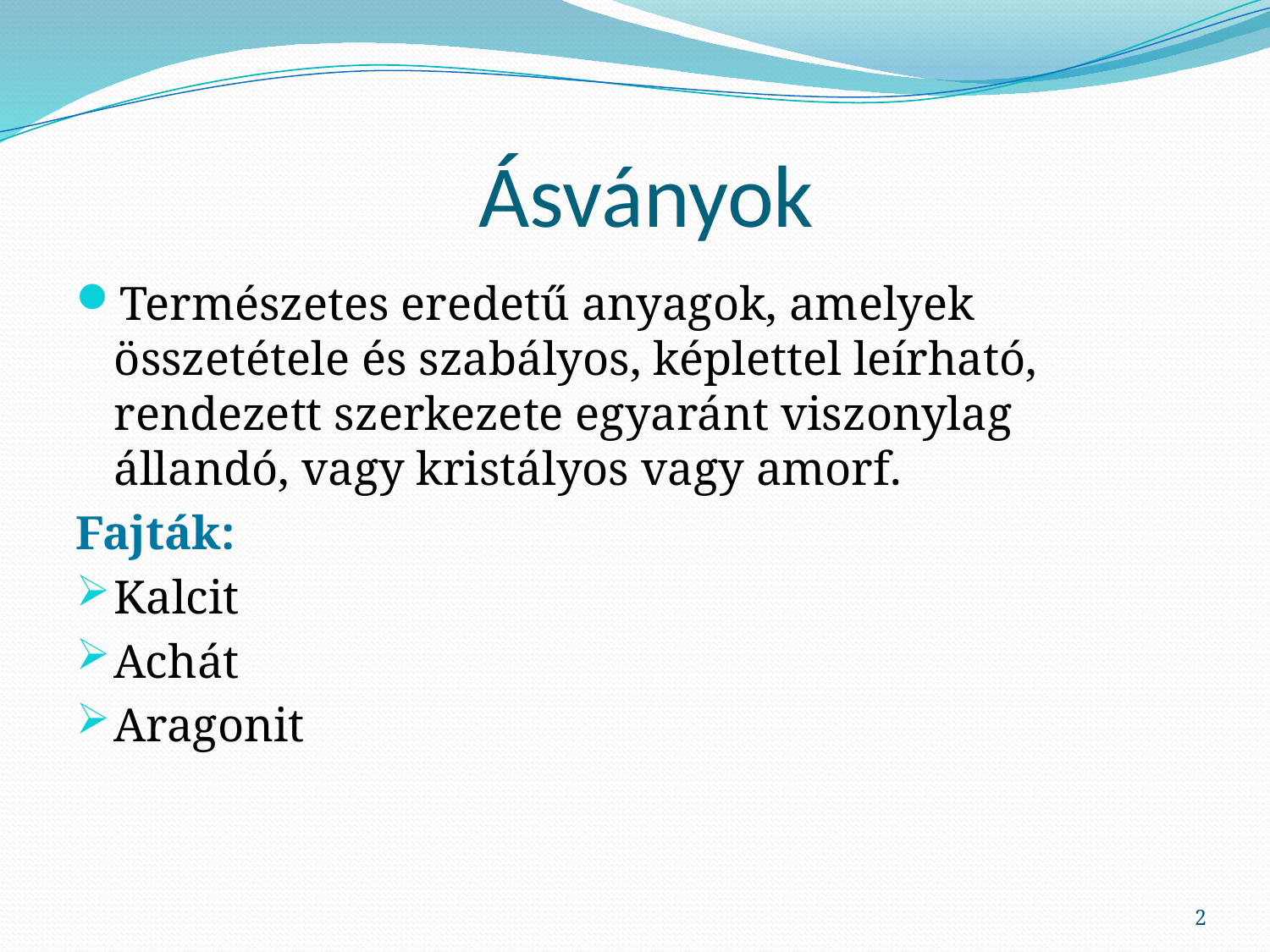

# Ásványok
Természetes eredetű anyagok, amelyek összetétele és szabályos, képlettel leírható, rendezett szerkezete egyaránt viszonylag állandó, vagy kristályos vagy amorf.
Fajták:
Kalcit
Achát
Aragonit
2